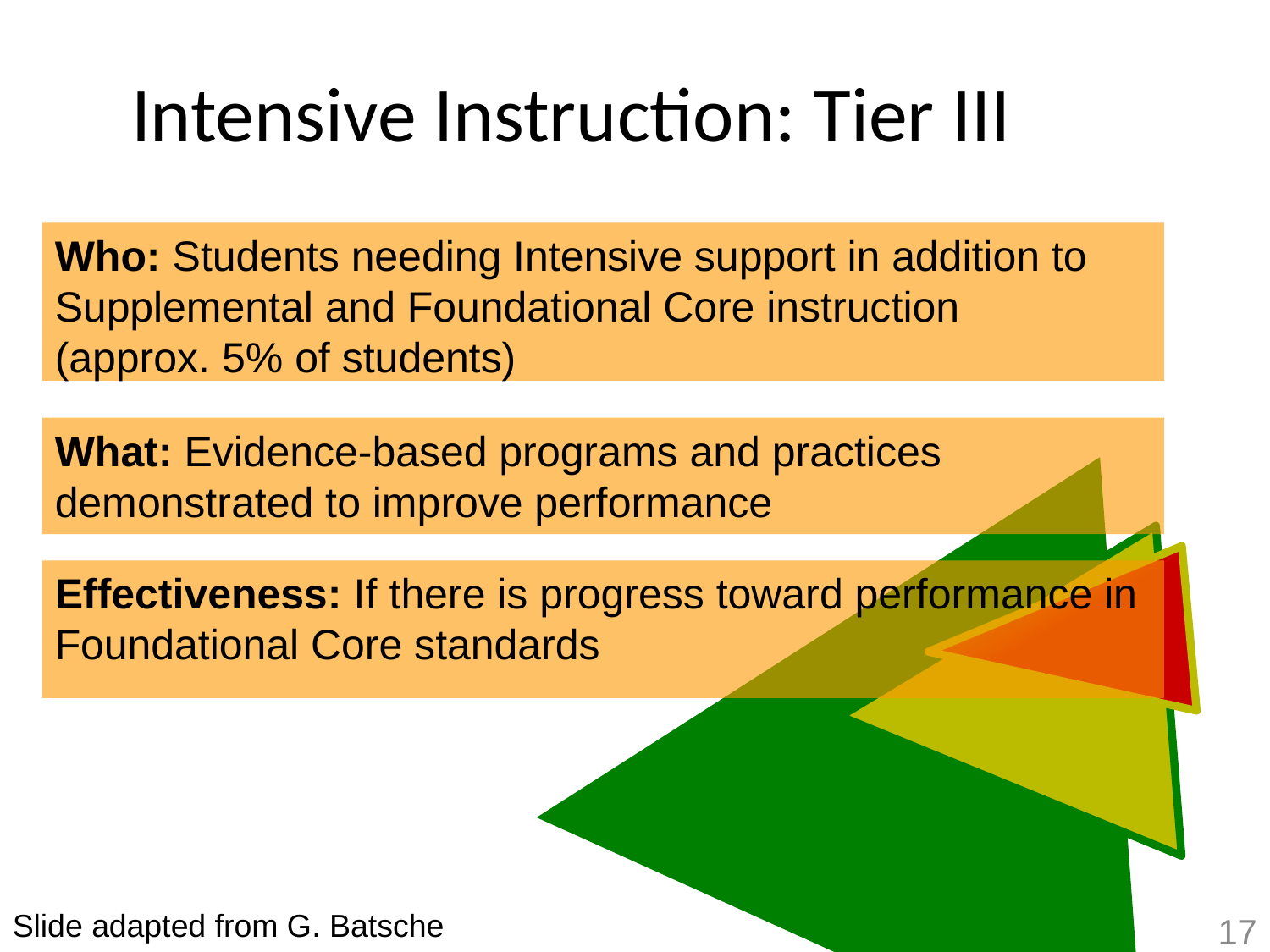

# Intensive Instruction: Tier III
Who: Students needing Intensive support in addition to Supplemental and Foundational Core instruction
(approx. 5% of students)
What: Evidence-based programs and practices demonstrated to improve performance

Effectiveness: If there is progress toward performance in Foundational Core standards

Slide adapted from G. Batsche
17